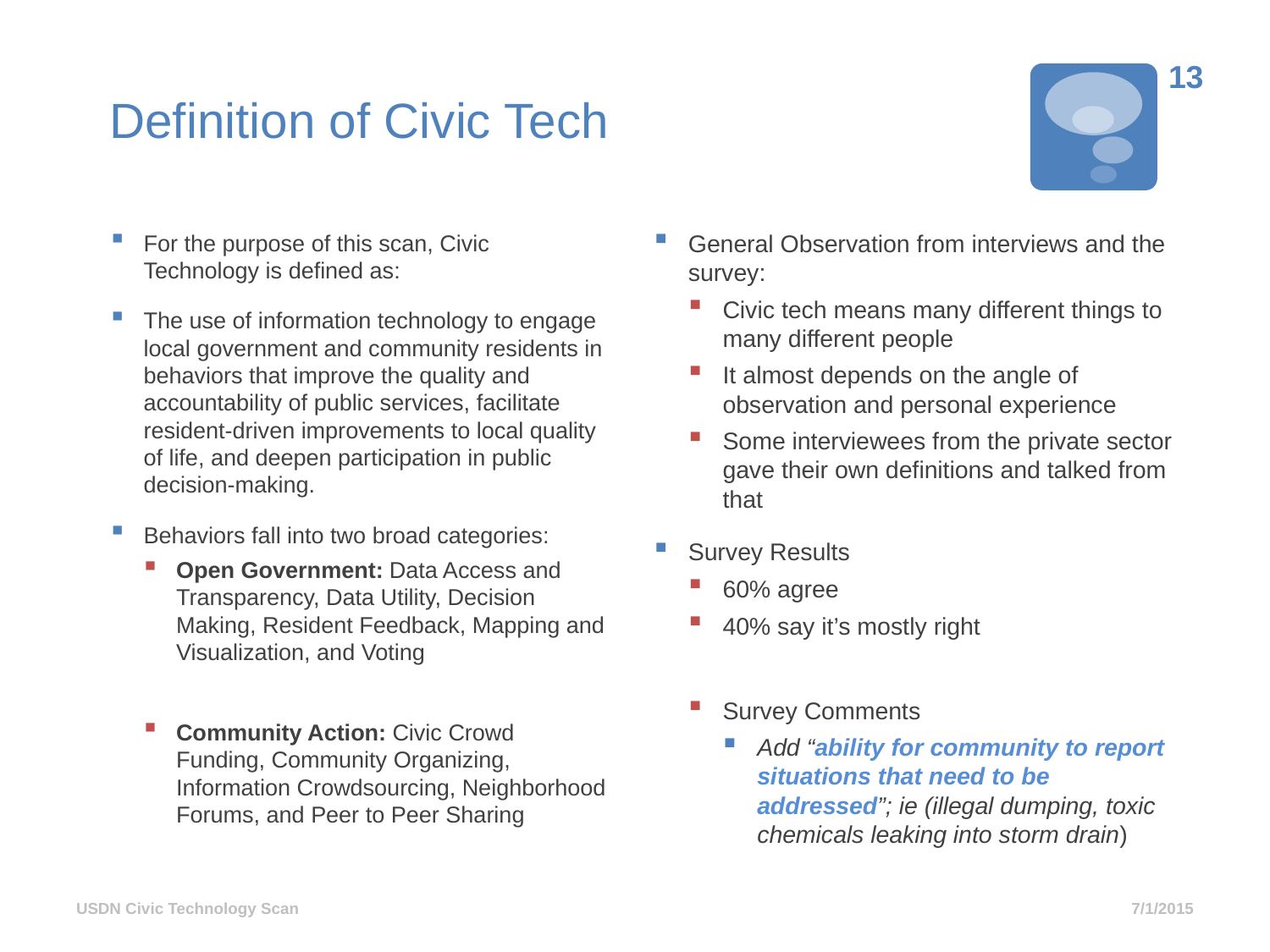

# Definition of Civic Tech
13
For the purpose of this scan, Civic Technology is defined as:
The use of information technology to engage local government and community residents in behaviors that improve the quality and accountability of public services, facilitate resident-driven improvements to local quality of life, and deepen participation in public decision-making.
Behaviors fall into two broad categories:
Open Government: Data Access and Transparency, Data Utility, Decision Making, Resident Feedback, Mapping and Visualization, and Voting

Community Action: Civic Crowd Funding, Community Organizing, Information Crowdsourcing, Neighborhood Forums, and Peer to Peer Sharing
General Observation from interviews and the survey:
Civic tech means many different things to many different people
It almost depends on the angle of observation and personal experience
Some interviewees from the private sector gave their own definitions and talked from that
Survey Results
60% agree
40% say it’s mostly right

Survey Comments
Add “ability for community to report situations that need to be addressed”; ie (illegal dumping, toxic chemicals leaking into storm drain)

USDN Civic Technology Scan
7/1/2015